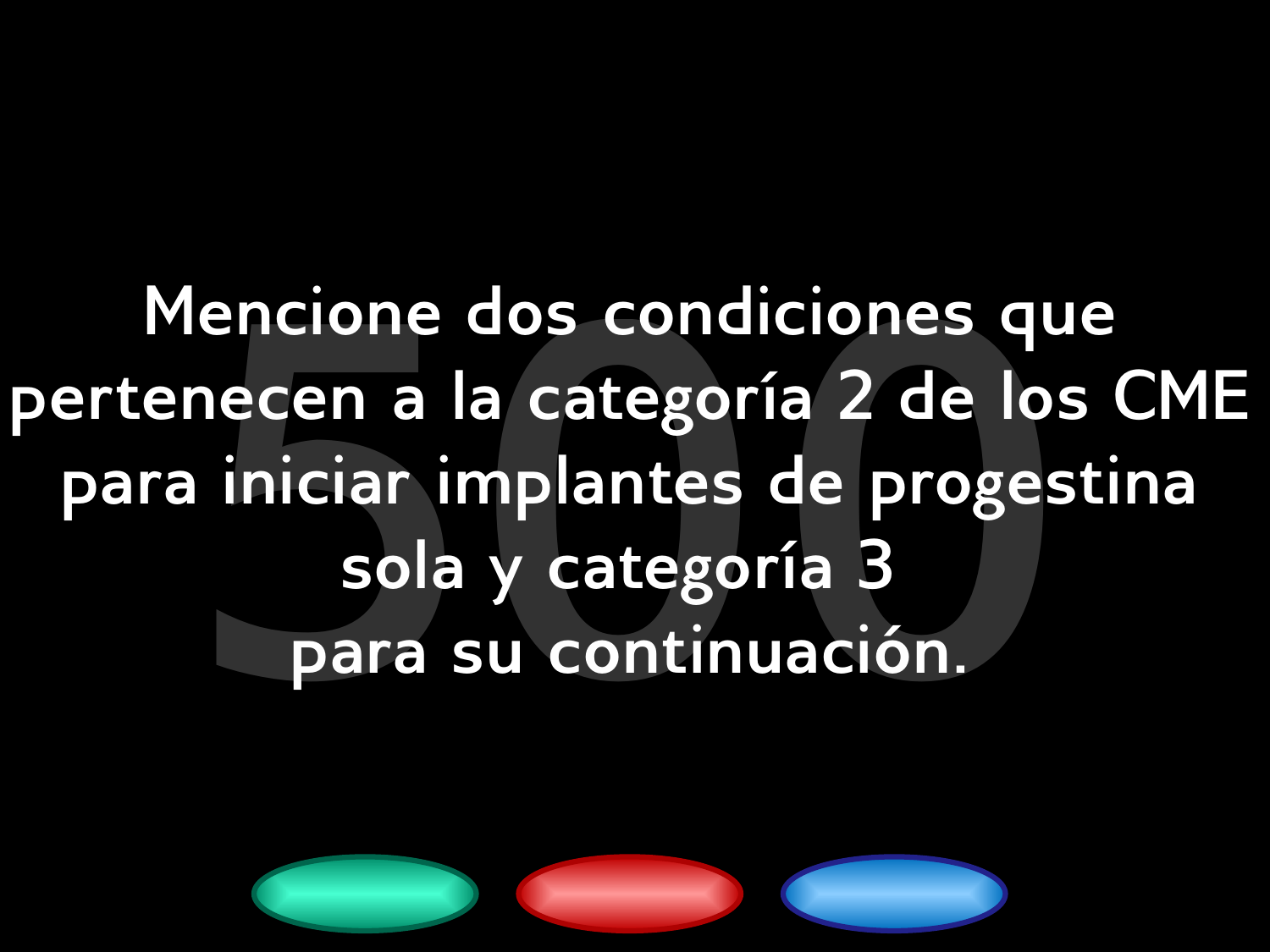

500
Mencione dos condiciones que pertenecen a la categoría 2 de los CME para iniciar implantes de progestina sola y categoría 3
para su continuación.

22